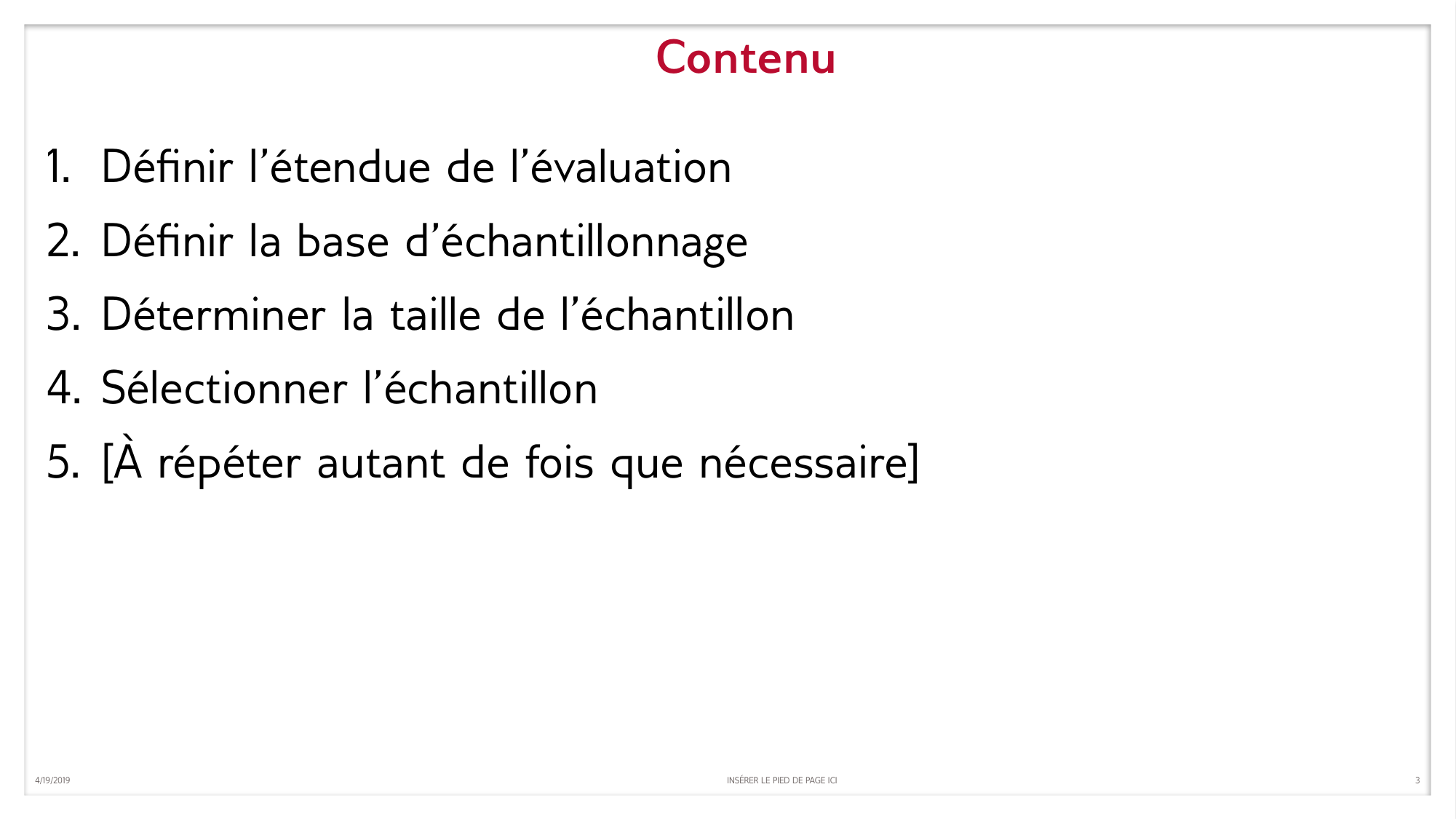

4/19/2019
	INSÉRER LE PIED DE PAGE ICI
3
# Contenu
Définir l’étendue de l’évaluation
Définir la base d’échantillonnage
Déterminer la taille de l’échantillon
Sélectionner l’échantillon
[À répéter autant de fois que nécessaire]